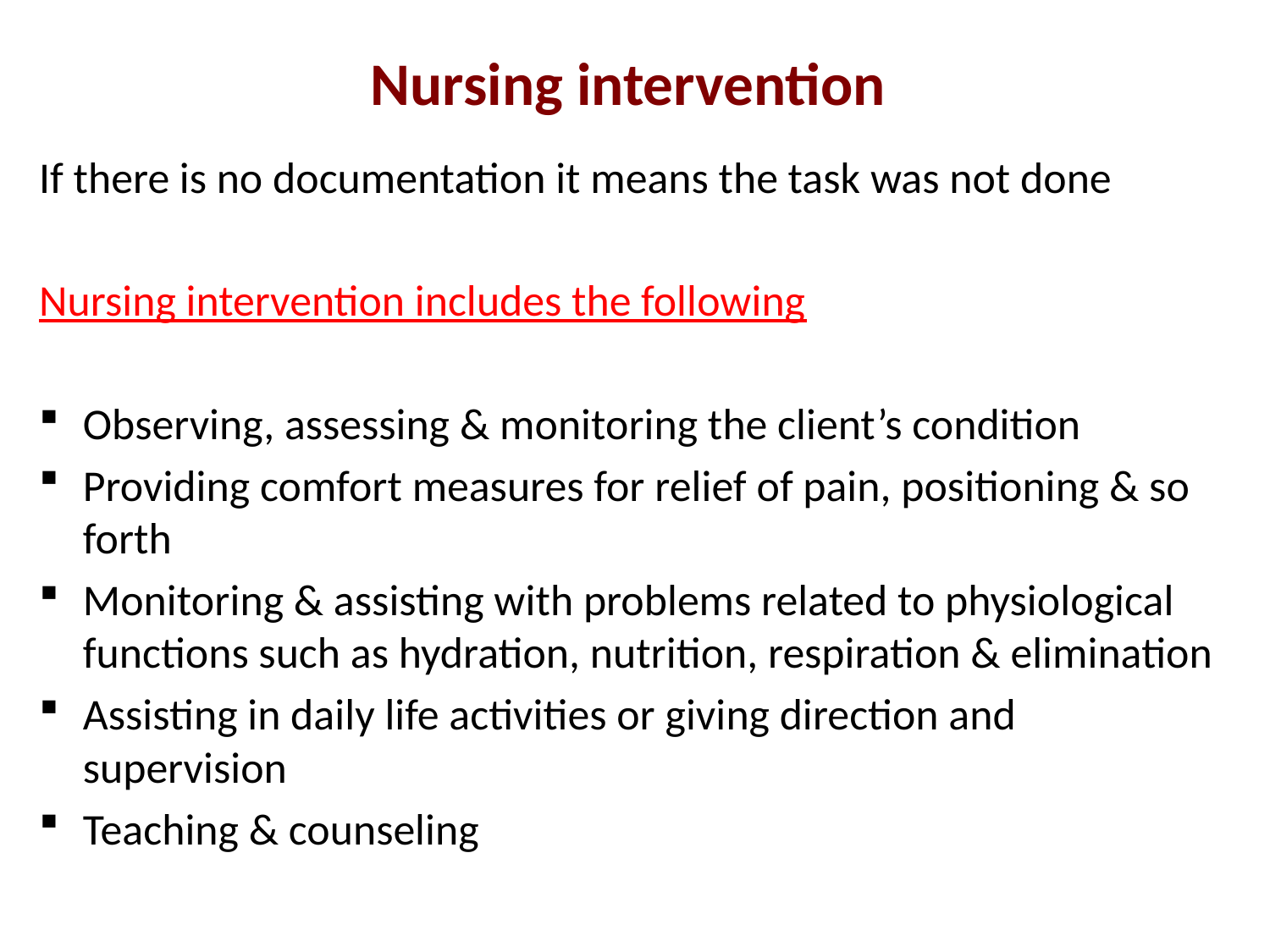

# Nursing intervention
If there is no documentation it means the task was not done

Nursing intervention includes the following

Observing, assessing & monitoring the client’s condition
Providing comfort measures for relief of pain, positioning & so forth
Monitoring & assisting with problems related to physiological functions such as hydration, nutrition, respiration & elimination
Assisting in daily life activities or giving direction and supervision
Teaching & counseling